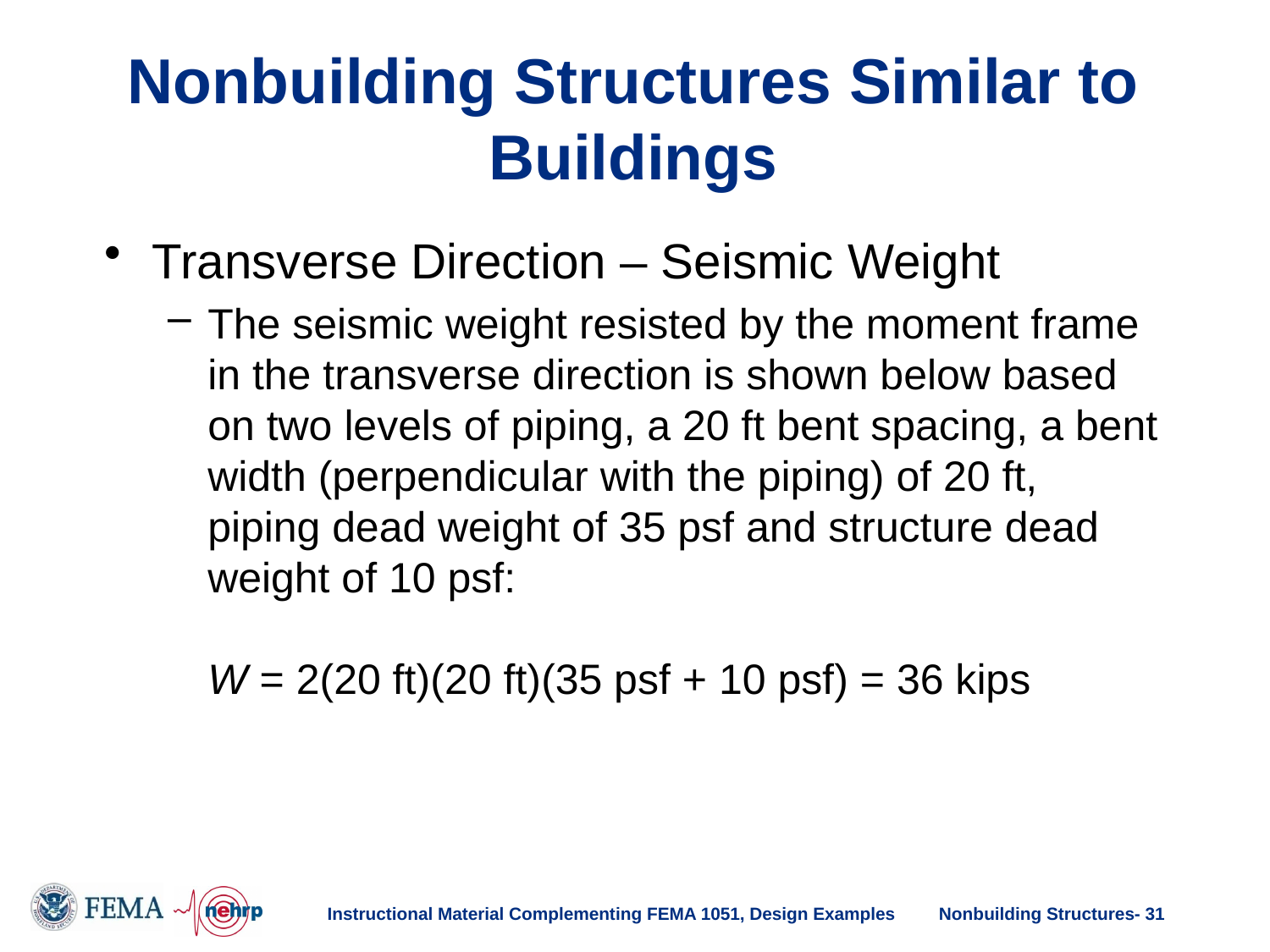

# Nonbuilding Structures Similar to Buildings
Transverse Direction – Seismic Weight
The seismic weight resisted by the moment frame in the transverse direction is shown below based on two levels of piping, a 20 ft bent spacing, a bent width (perpendicular with the piping) of 20 ft, piping dead weight of 35 psf and structure dead weight of 10 psf:
W = 2(20 ft)(20 ft)(35 psf + 10 psf) = 36 kips
Instructional Material Complementing FEMA 1051, Design Examples
Nonbuilding Structures- 31